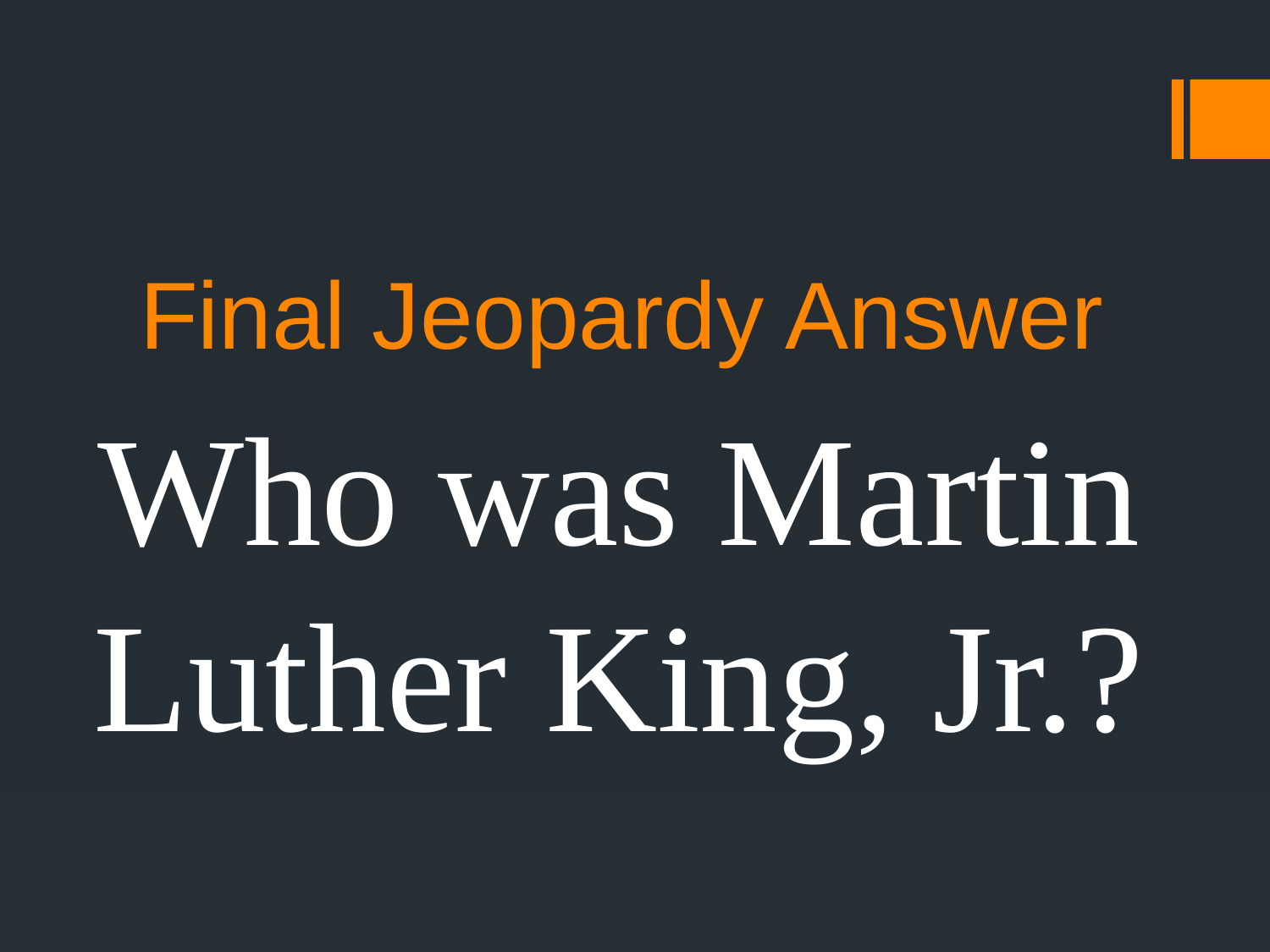

# Final Jeopardy Answer
Who was Martin Luther King, Jr.?